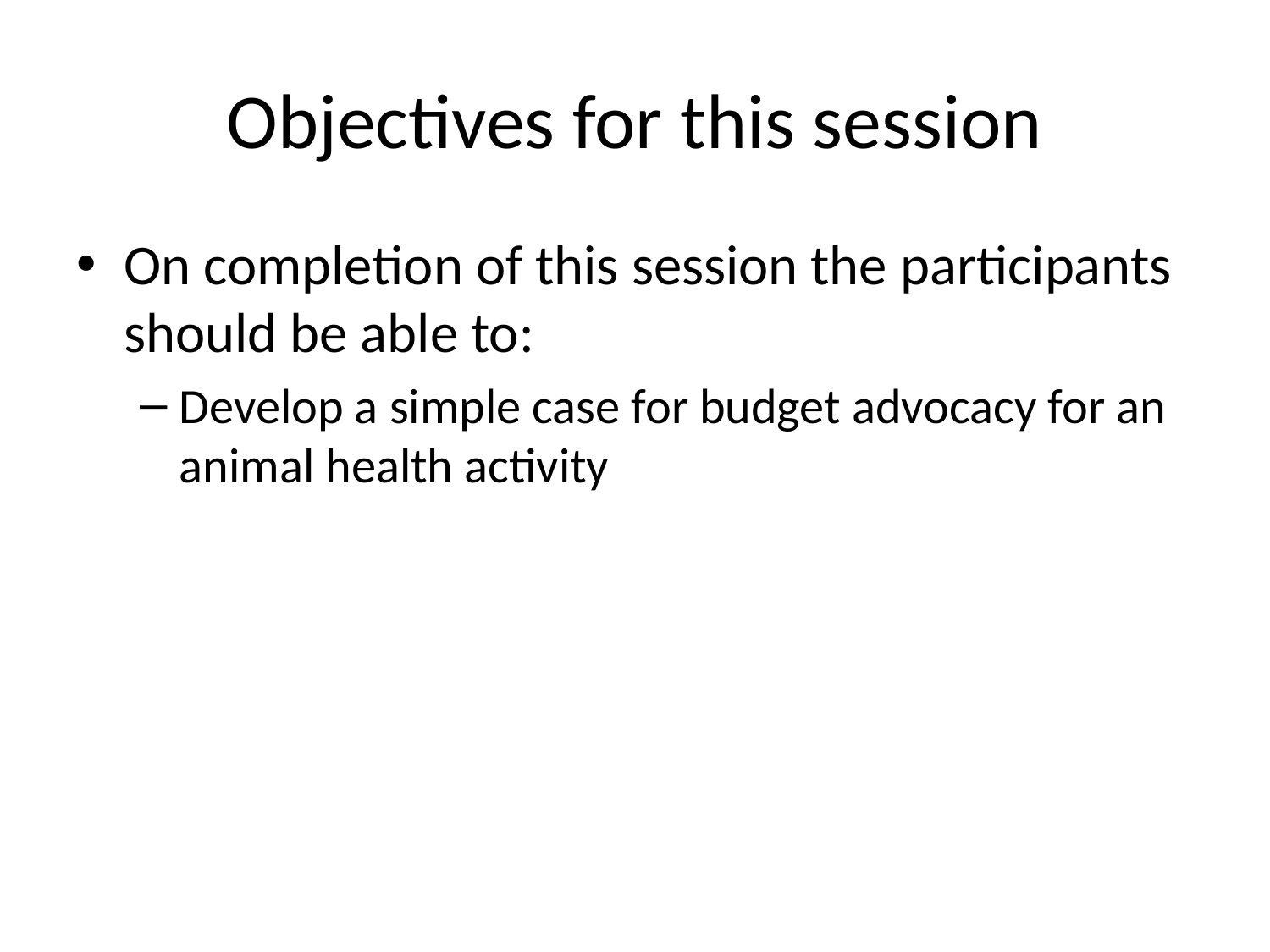

# Objectives for this session
On completion of this session the participants should be able to:
Develop a simple case for budget advocacy for an animal health activity